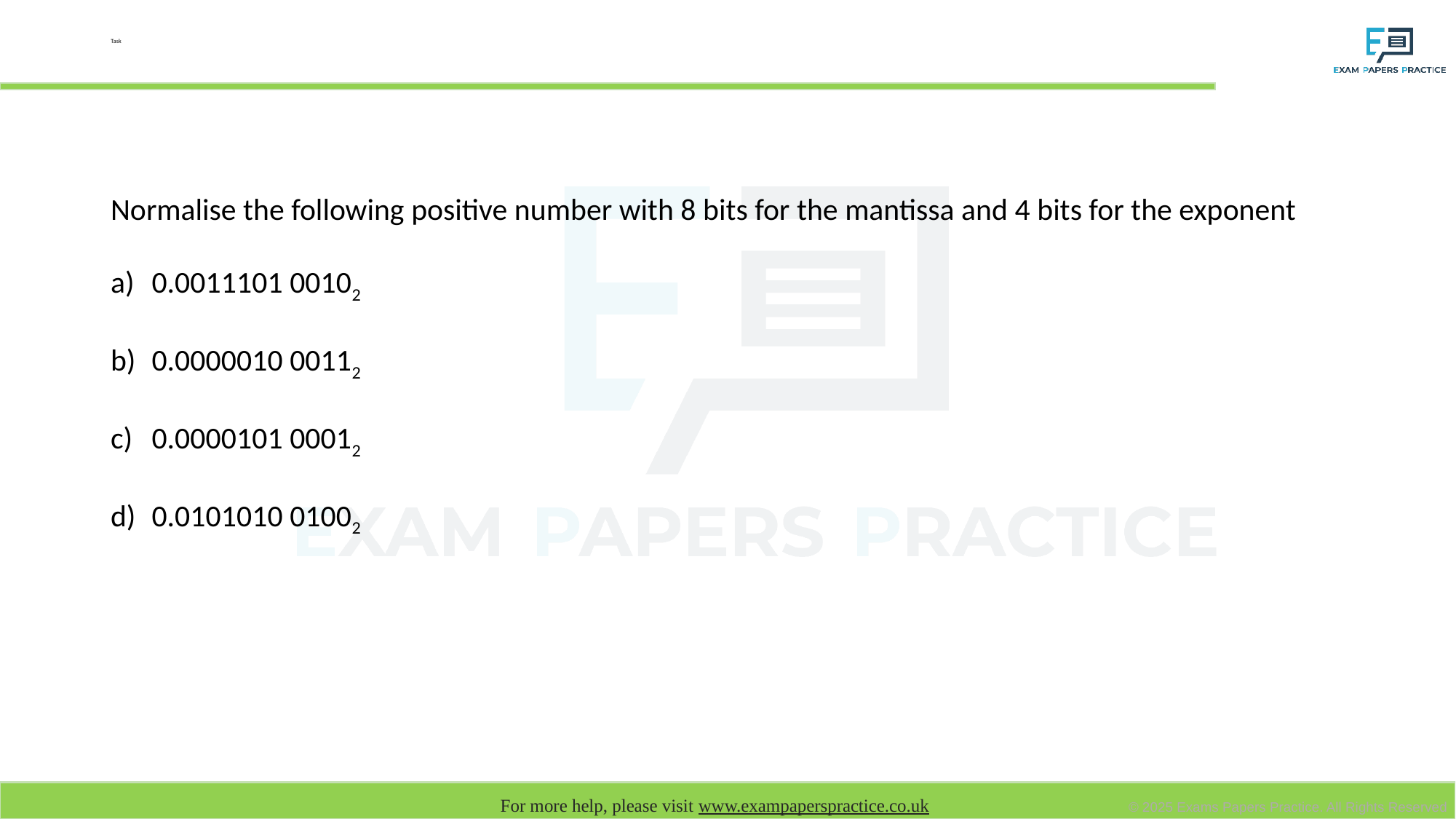

# Task
Normalise the following positive number with 8 bits for the mantissa and 4 bits for the exponent

0.0011101 00102

0.0000010 00112

0.0000101 00012

0.0101010 01002